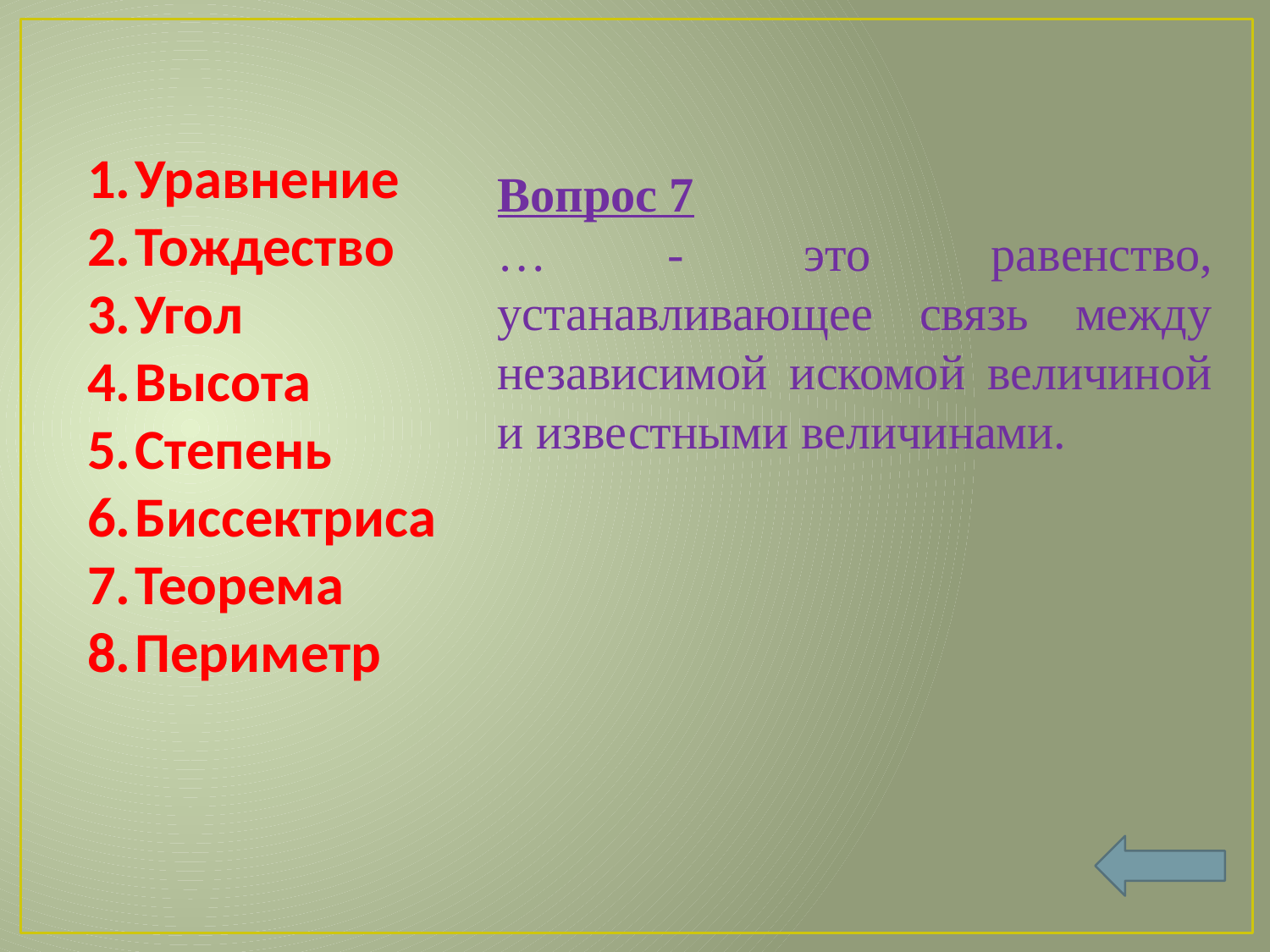

Уравнение
Тождество
Угол
Высота
Степень
Биссектриса
Теорема
Периметр
Вопрос 7
… - это равенство, устанавливающее связь между независимой искомой величиной и известными величинами.